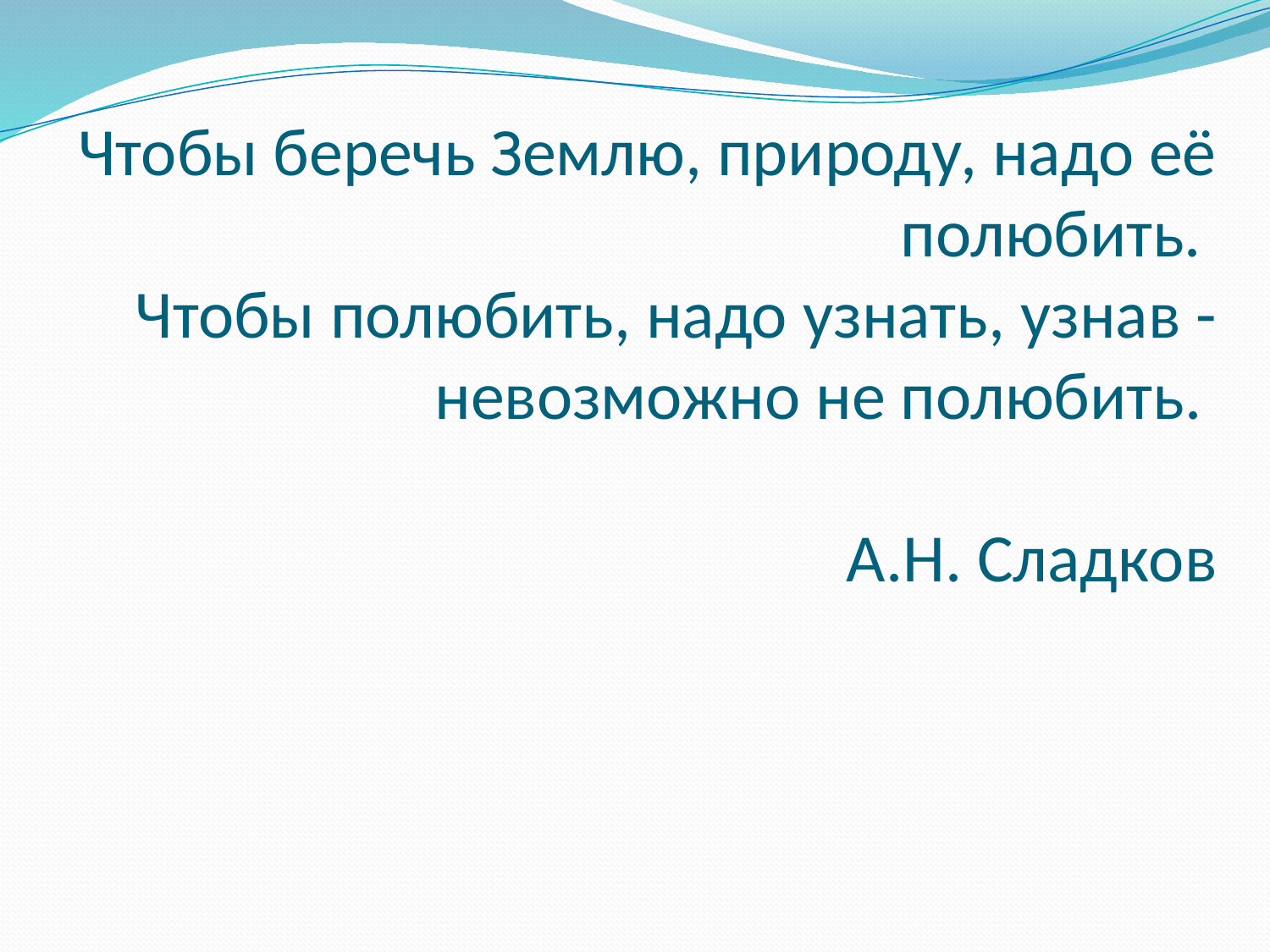

# Чтобы беречь Землю, природу, надо её полюбить. Чтобы полюбить, надо узнать, узнав - невозможно не полюбить. А.Н. Сладков